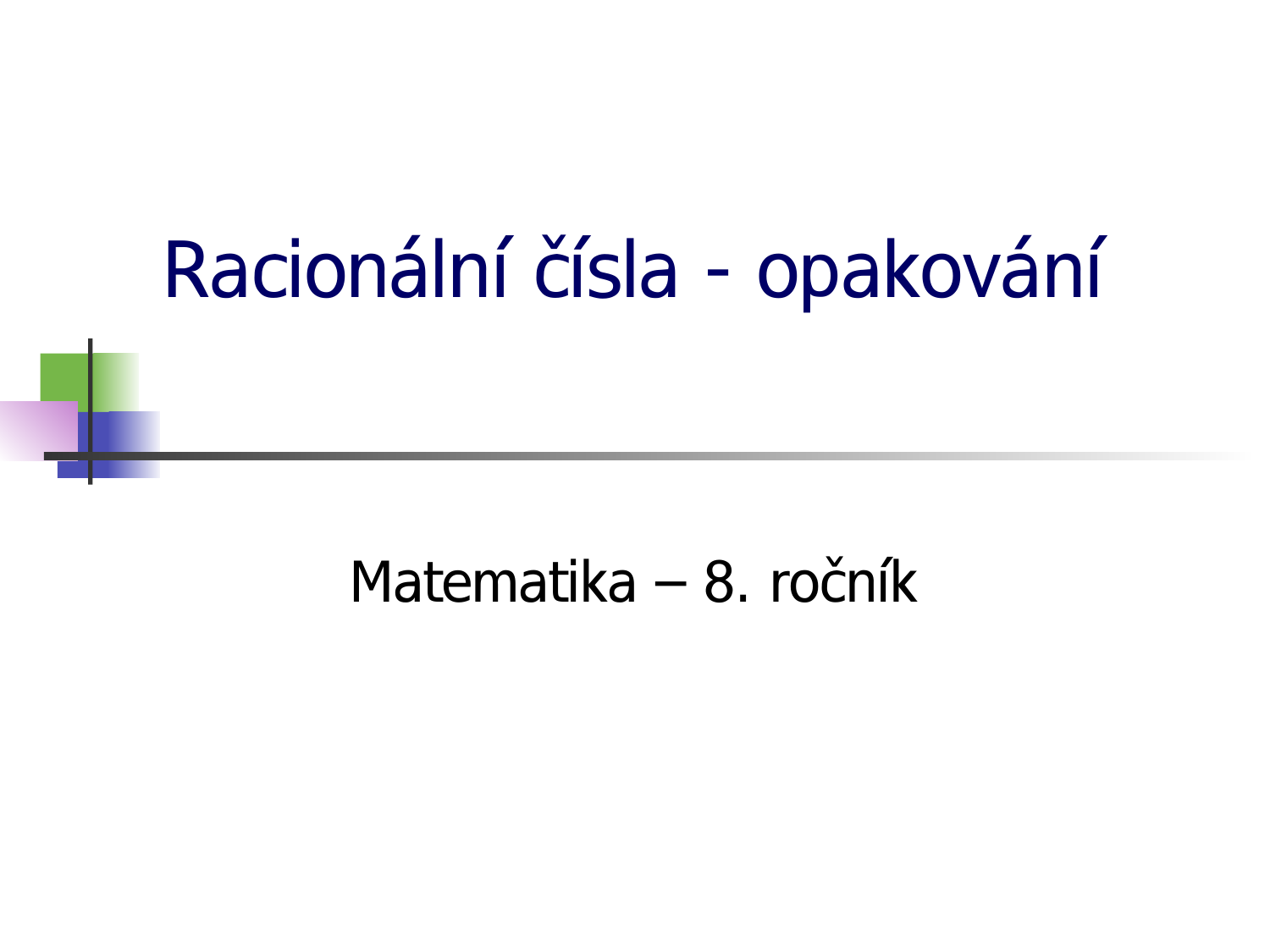

# Racionální čísla - opakování
Matematika – 8. ročník